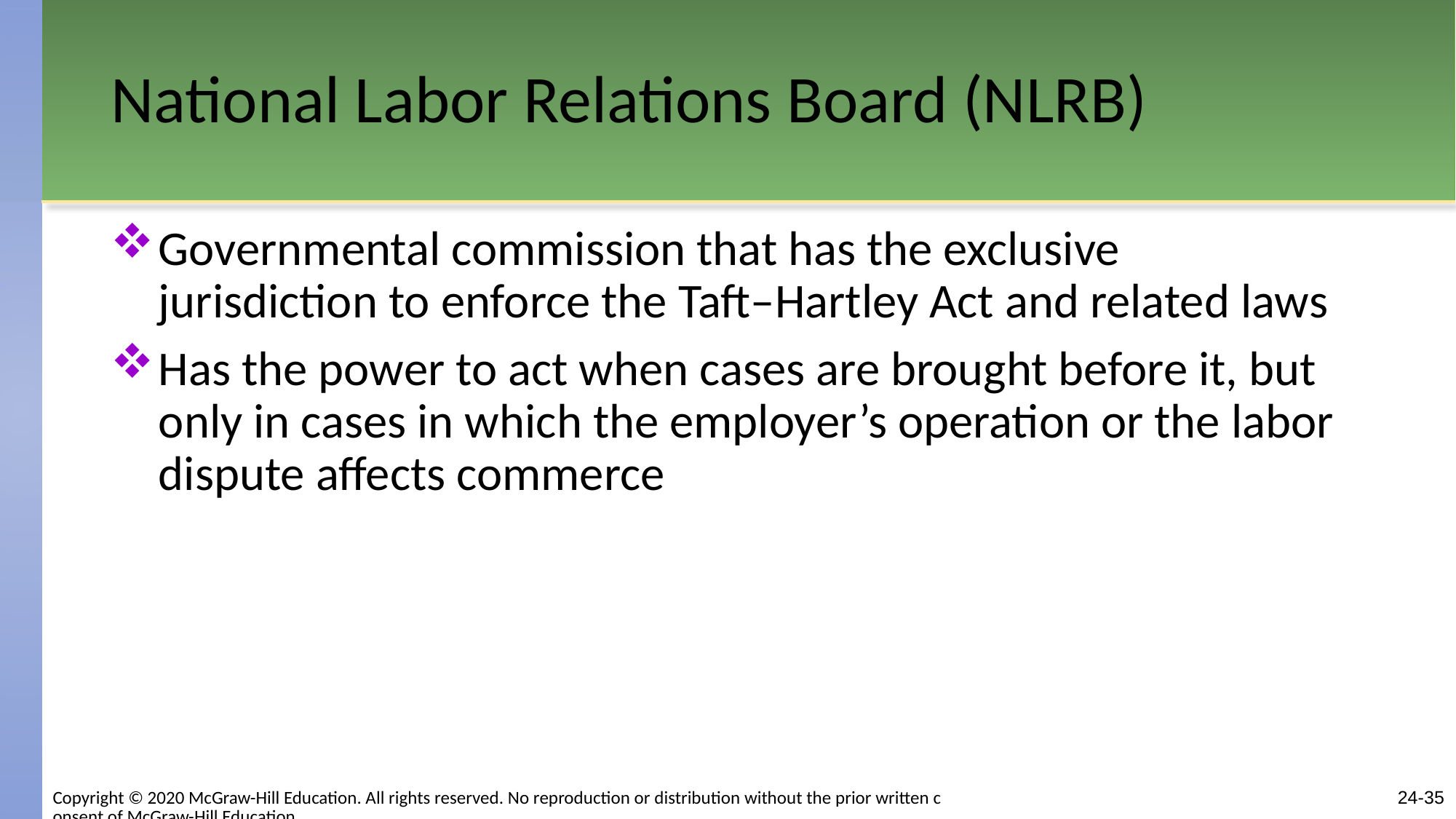

# National Labor Relations Board (NLRB)
Governmental commission that has the exclusive jurisdiction to enforce the Taft–Hartley Act and related laws
Has the power to act when cases are brought before it, but only in cases in which the employer’s operation or the labor dispute affects commerce

Copyright © 2020 McGraw-Hill Education. All rights reserved. No reproduction or distribution without the prior written consent of McGraw-Hill Education.
24-35